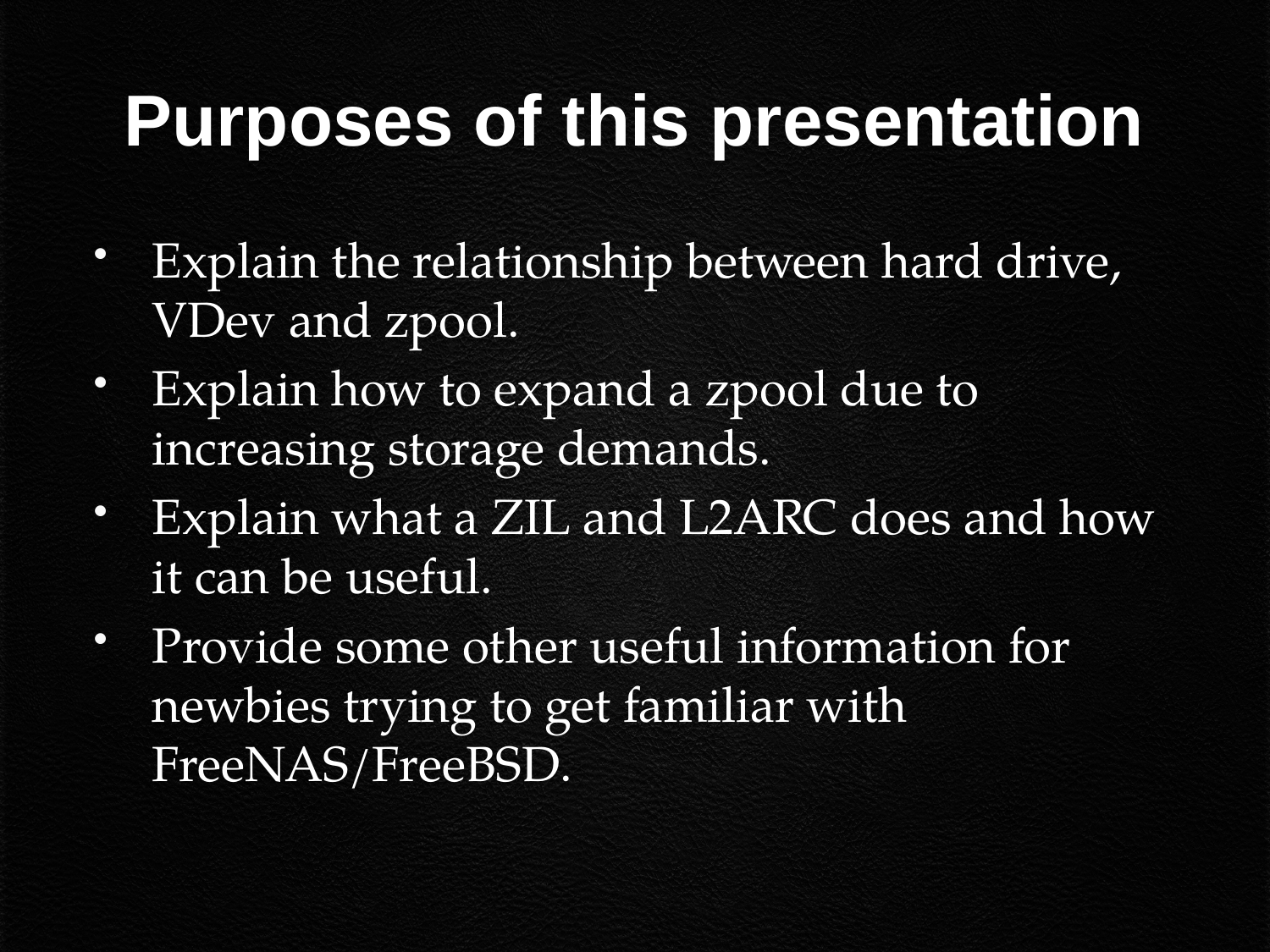

# Purposes of this presentation
Explain the relationship between hard drive, VDev and zpool.
Explain how to expand a zpool due to increasing storage demands.
Explain what a ZIL and L2ARC does and how it can be useful.
Provide some other useful information for newbies trying to get familiar with FreeNAS/FreeBSD.